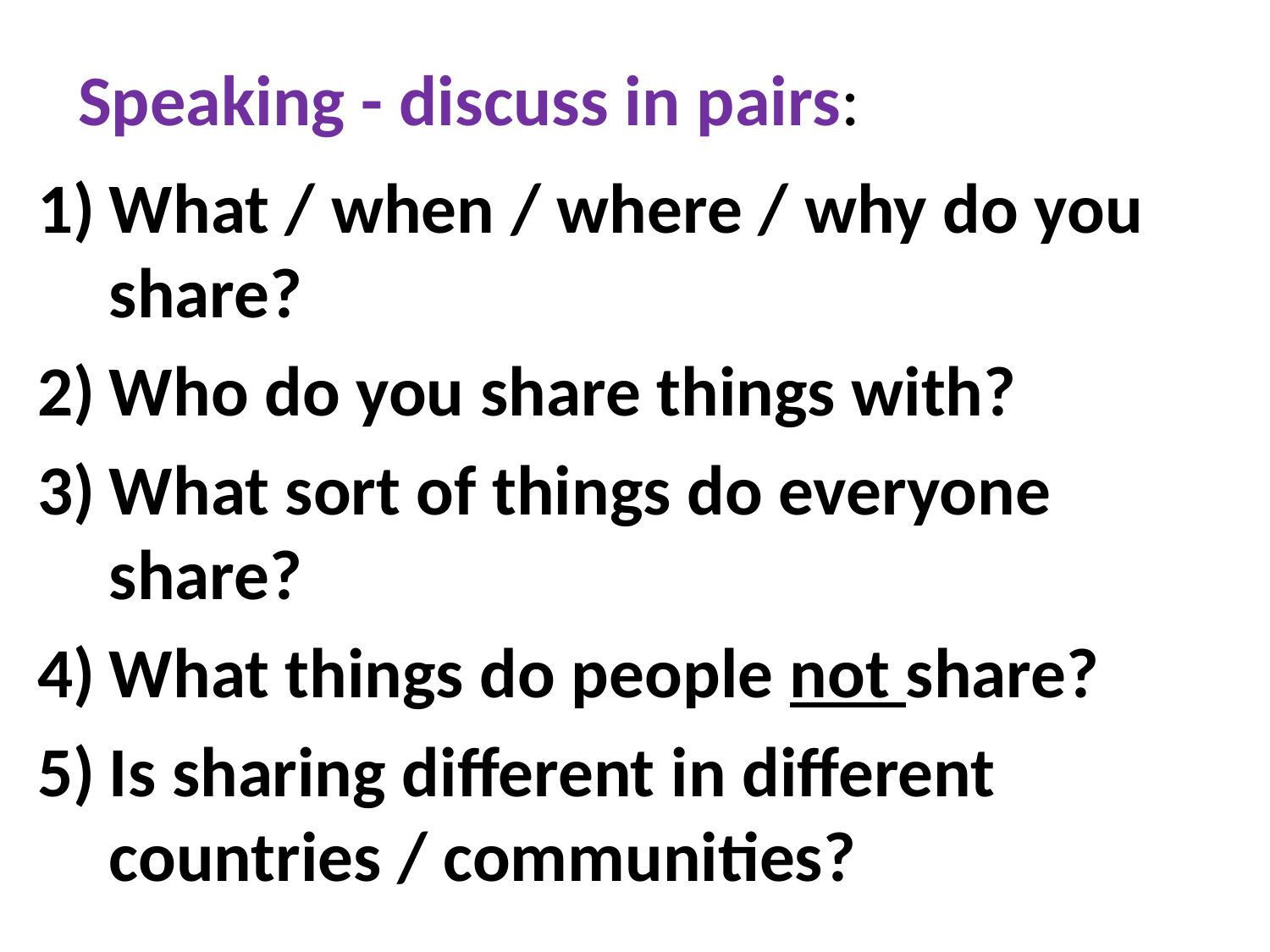

# Speaking - discuss in pairs:
What / when / where / why do you share?
Who do you share things with?
What sort of things do everyone share?
What things do people not share?
Is sharing different in different countries / communities?